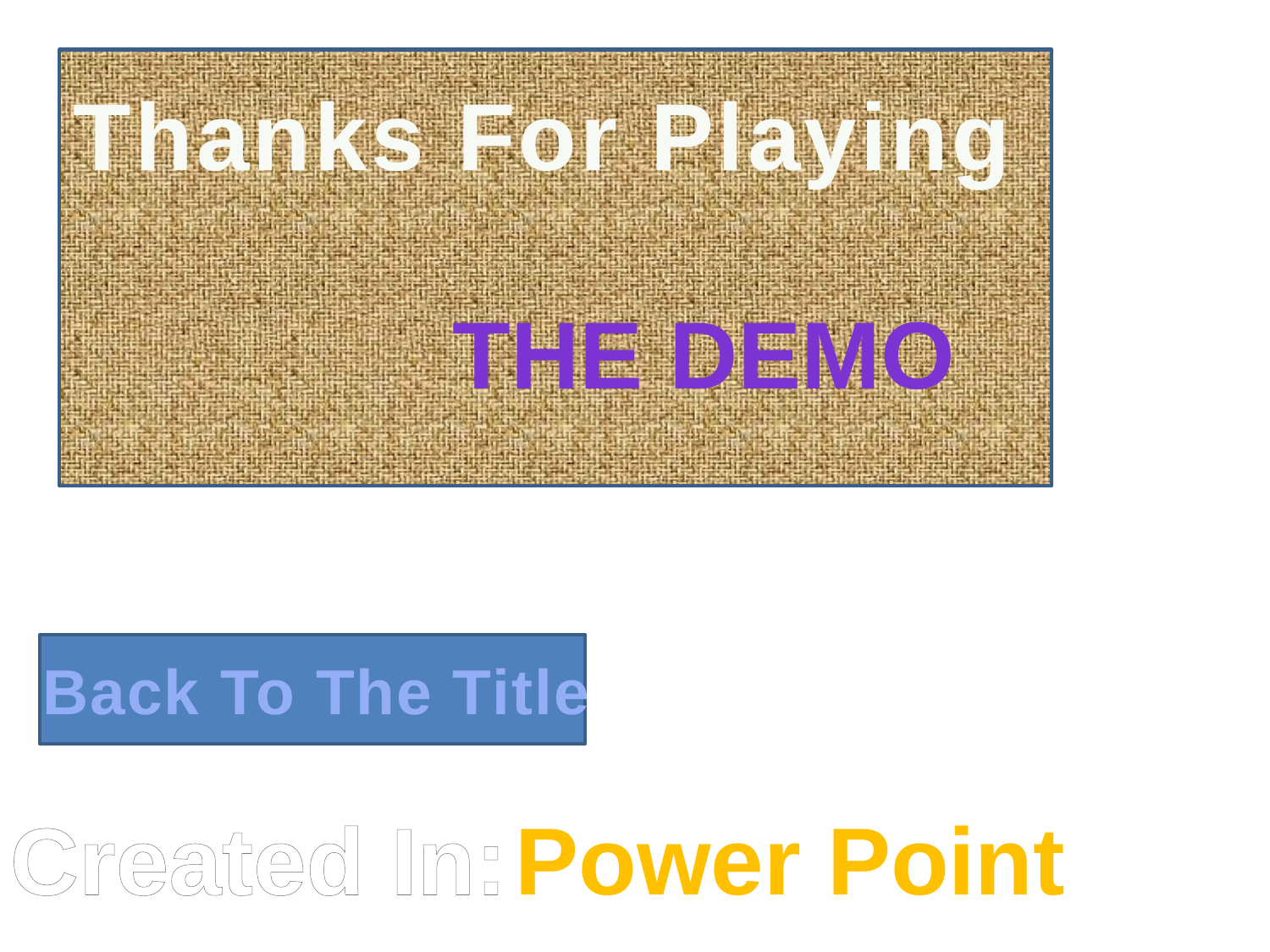

Thanks For Playing
The DEMO

Back To The Title
Created In:
Power Point